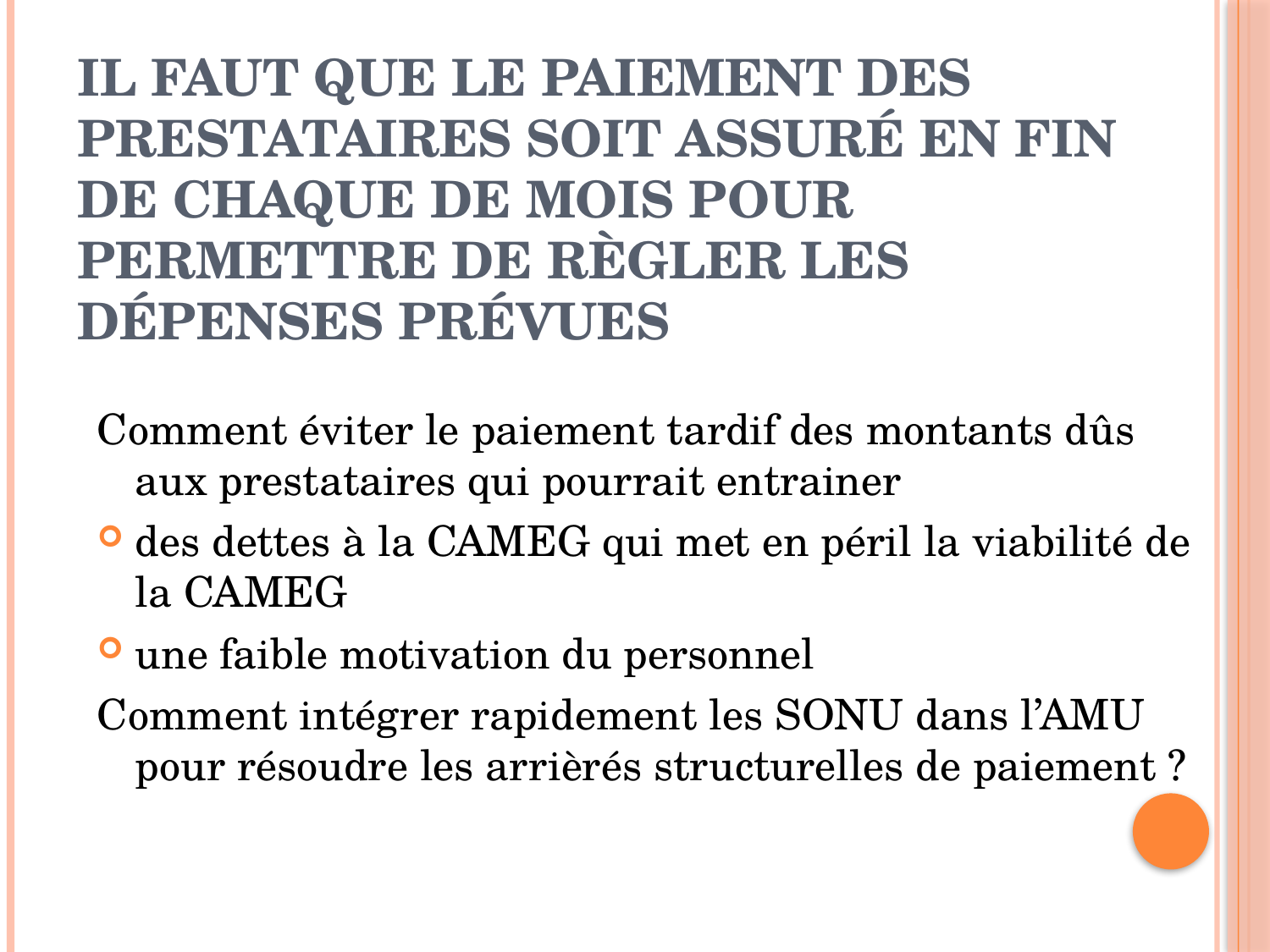

# Il faut que le paiement des prestataires soit assuré en fin de chaque de mois pour permettre de règler les dépenses prévues
Comment éviter le paiement tardif des montants dûs aux prestataires qui pourrait entrainer
des dettes à la CAMEG qui met en péril la viabilité de la CAMEG
une faible motivation du personnel
Comment intégrer rapidement les SONU dans l’AMU pour résoudre les arrièrés structurelles de paiement ?